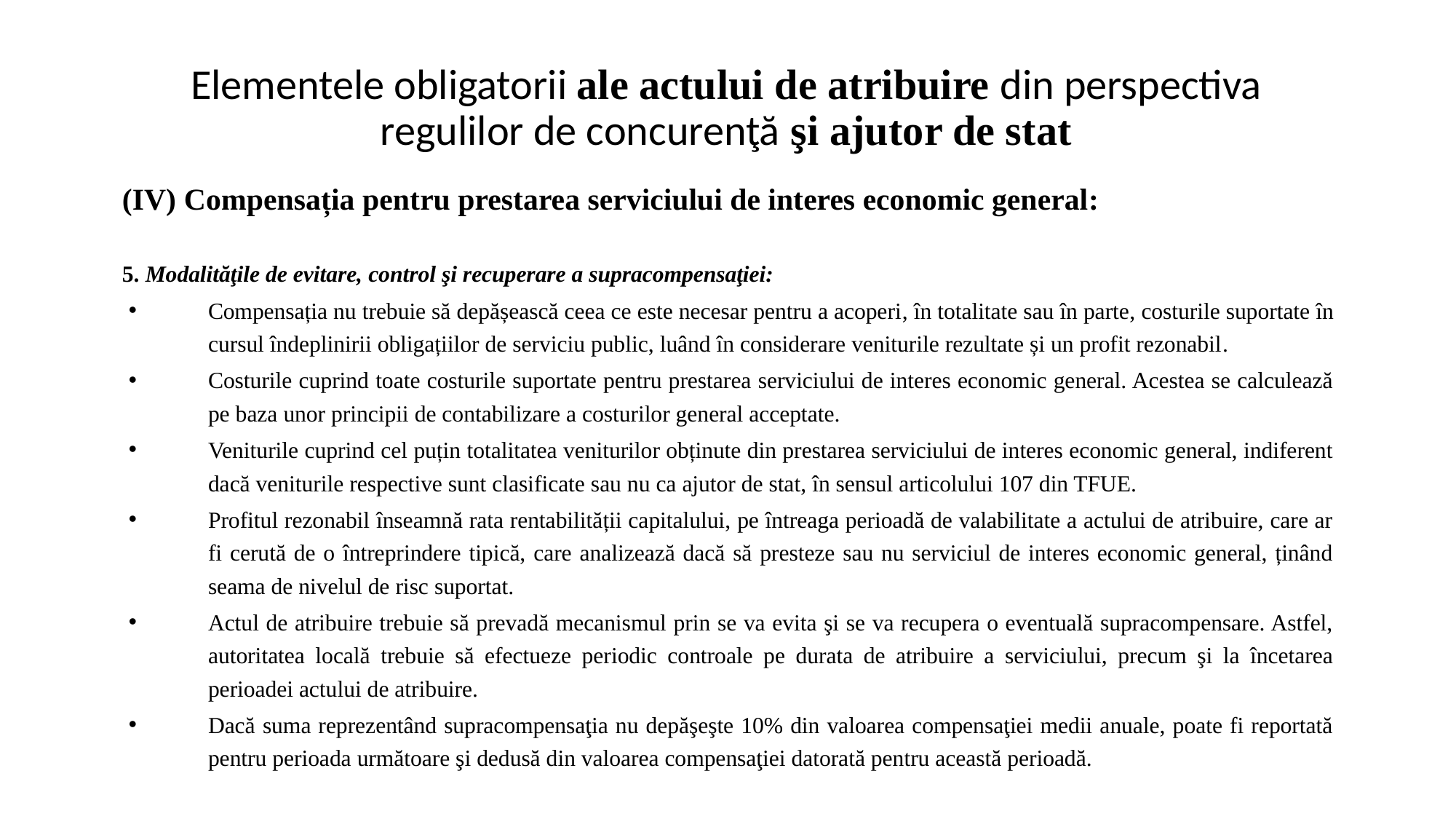

Elementele obligatorii ale actului de atribuire din perspectiva regulilor de concurenţă şi ajutor de stat
# (IV) Compensația pentru prestarea serviciului de interes economic general:
5. Modalităţile de evitare, control şi recuperare a supracompensaţiei:
Compensația nu trebuie să depășească ceea ce este necesar pentru a acoperi, în totalitate sau în parte, costurile suportate în cursul îndeplinirii obligațiilor de serviciu public, luând în considerare veniturile rezultate și un profit rezonabil.
Costurile cuprind toate costurile suportate pentru prestarea serviciului de interes economic general. Acestea se calculează pe baza unor principii de contabilizare a costurilor general acceptate.
Veniturile cuprind cel puțin totalitatea veniturilor obținute din prestarea serviciului de interes economic general, indiferent dacă veniturile respective sunt clasificate sau nu ca ajutor de stat, în sensul articolului 107 din TFUE.
Profitul rezonabil înseamnă rata rentabilității capitalului, pe întreaga perioadă de valabilitate a actului de atribuire, care ar fi cerută de o întreprindere tipică, care analizează dacă să presteze sau nu serviciul de interes economic general, ținând seama de nivelul de risc suportat.
Actul de atribuire trebuie să prevadă mecanismul prin se va evita şi se va recupera o eventuală supracompensare. Astfel, autoritatea locală trebuie să efectueze periodic controale pe durata de atribuire a serviciului, precum şi la încetarea perioadei actului de atribuire.
Dacă suma reprezentând supracompensaţia nu depăşeşte 10% din valoarea compensaţiei medii anuale, poate fi reportată pentru perioada următoare şi dedusă din valoarea compensaţiei datorată pentru această perioadă.